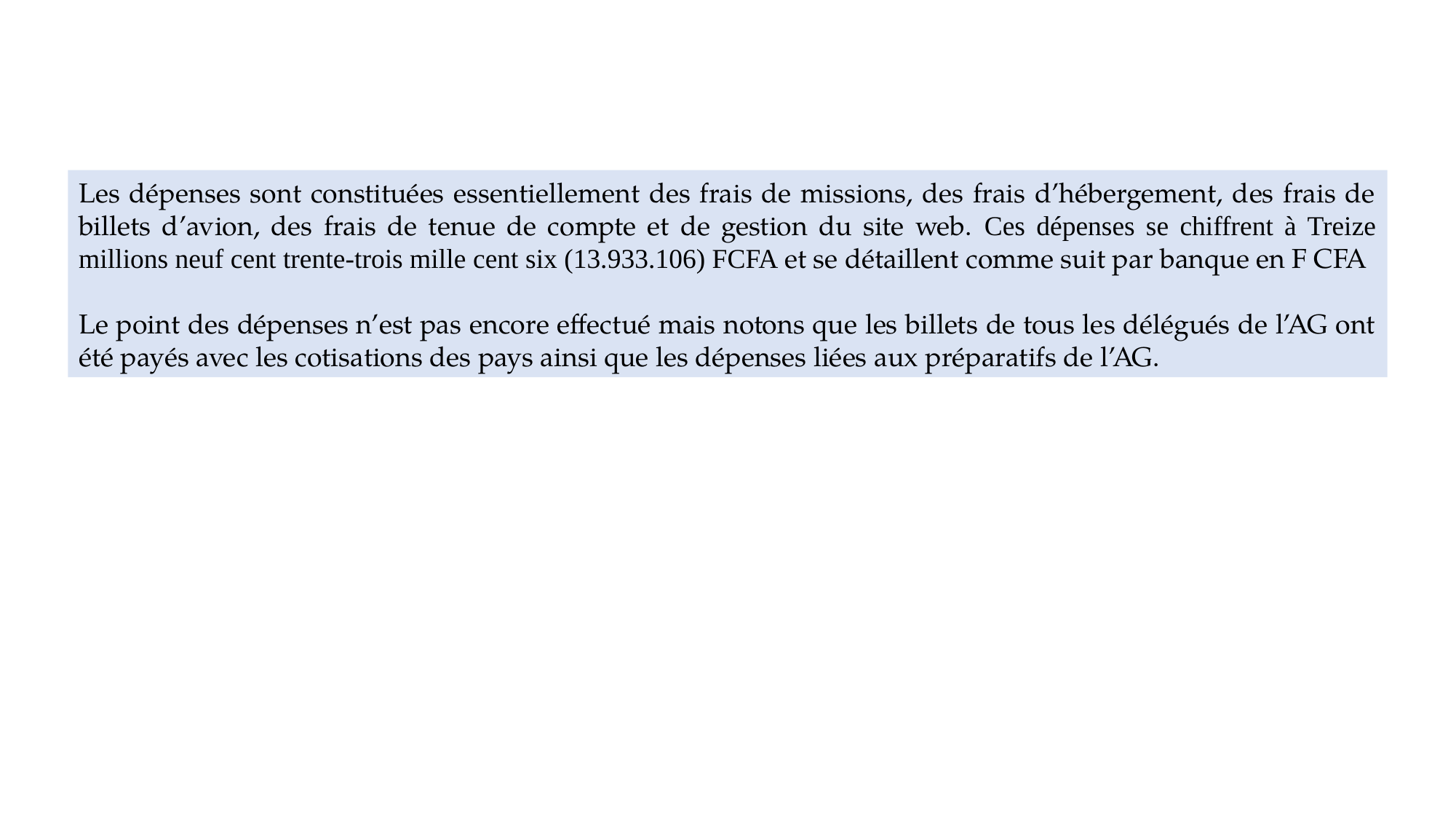

Les dépenses sont constituées essentiellement des frais de missions, des frais d’hébergement, des frais de billets d’avion, des frais de tenue de compte et de gestion du site web. Ces dépenses se chiffrent à Treize millions neuf cent trente-trois mille cent six (13.933.106) FCFA et se détaillent comme suit par banque en F CFA

Le point des dépenses n’est pas encore effectué mais notons que les billets de tous les délégués de l’AG ont été payés avec les cotisations des pays ainsi que les dépenses liées aux préparatifs de l’AG.